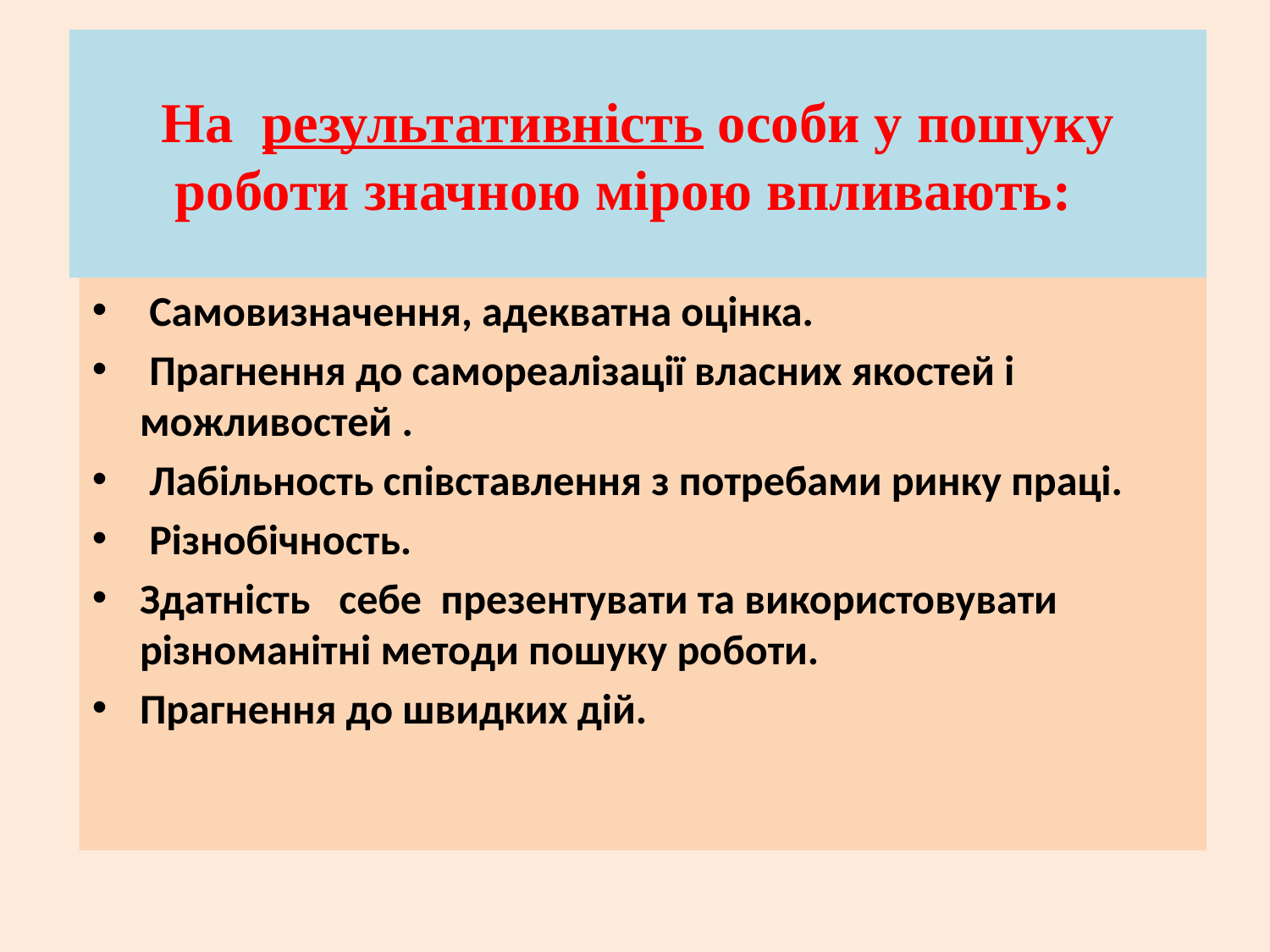

# На  результативність особи у пошуку роботи значною мірою впливають:
 Самовизначення, адекватна оцінка.
 Прагнення до самореалізації власних якостей і можливостей .
 Лабільность співставлення з потребами ринку праці.
 Різнобічность.
Здатність   себе  презентувати та використовувати різноманітні методи пошуку роботи.
Прагнення до швидких дій.